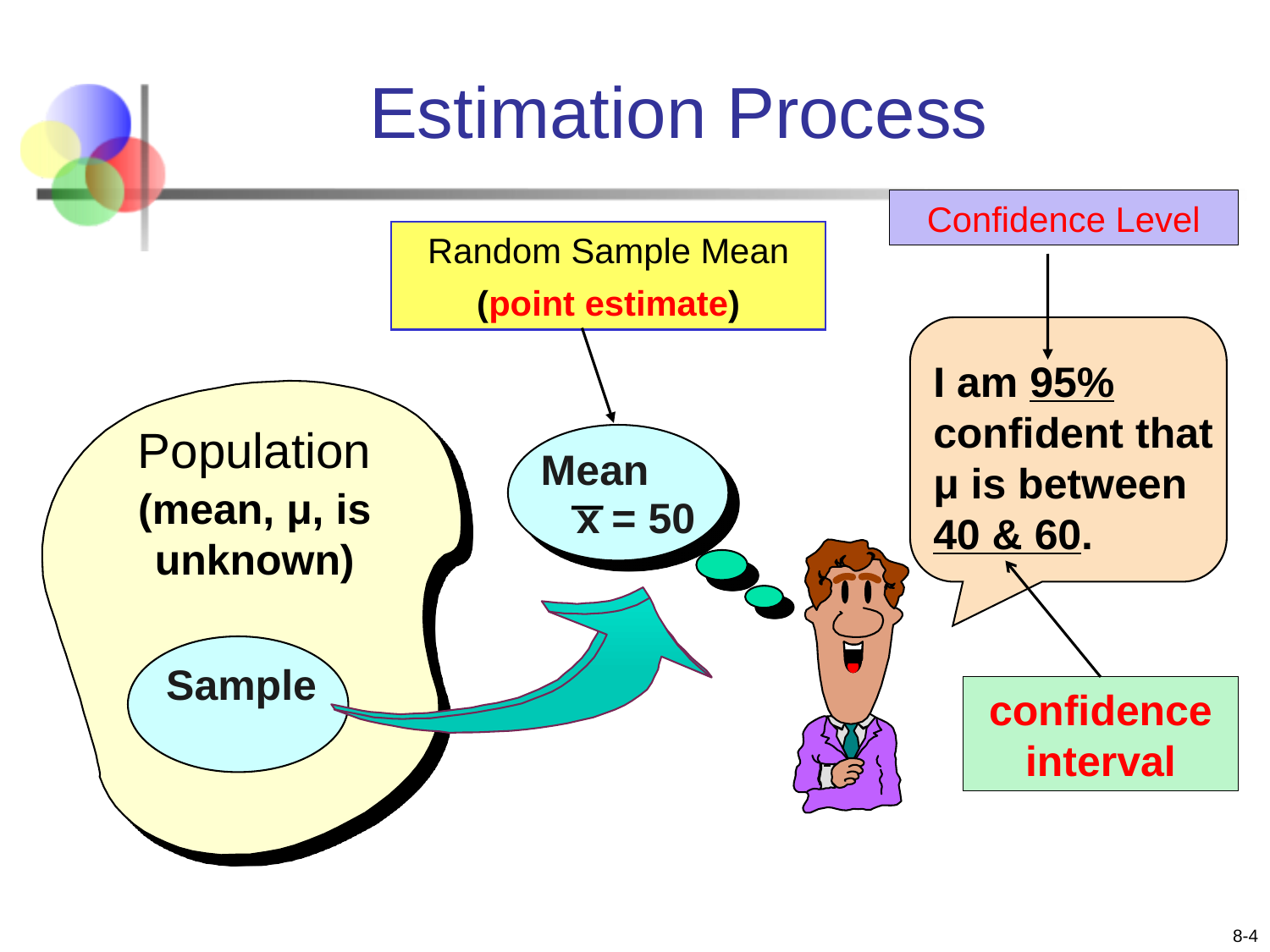

# Estimation Process
Confidence Level
Random Sample Mean
(point estimate)

I am 95% confident that μ is between 40 & 60.

Population

Mean
   x = 50
(mean, μ, is unknown)

Sample
confidence
interval
8-4